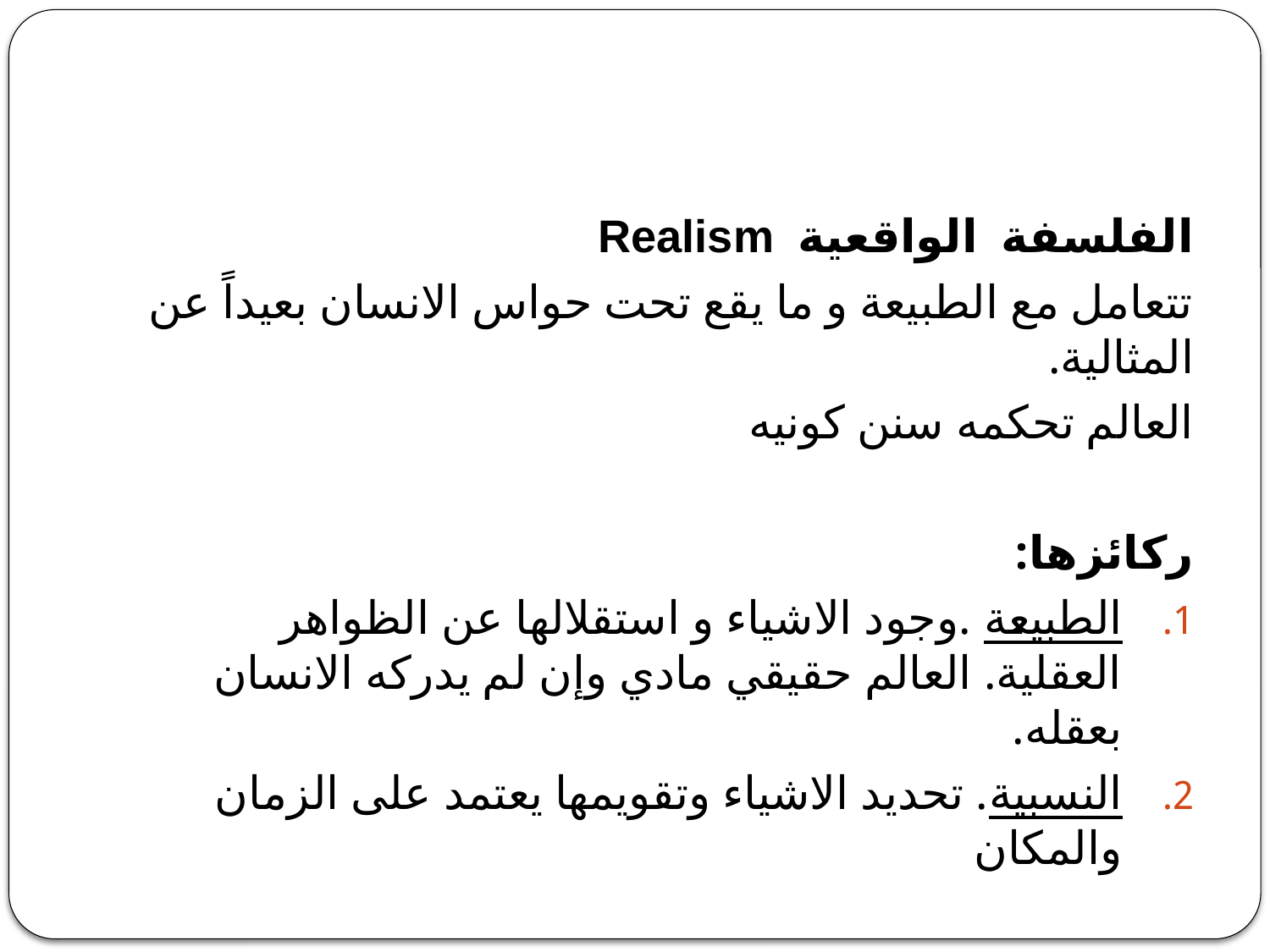

#
الفلسفة  الواقعية  Realism
تتعامل مع الطبيعة و ما يقع تحت حواس الانسان بعيداً عن المثالية.
العالم تحكمه سنن كونيه

ركائزها:
الطبيعة .وجود الاشياء و استقلالها عن الظواهر العقلية. العالم حقيقي مادي وإن لم يدركه الانسان بعقله.
النسبية. تحديد الاشياء وتقويمها يعتمد على الزمان والمكان